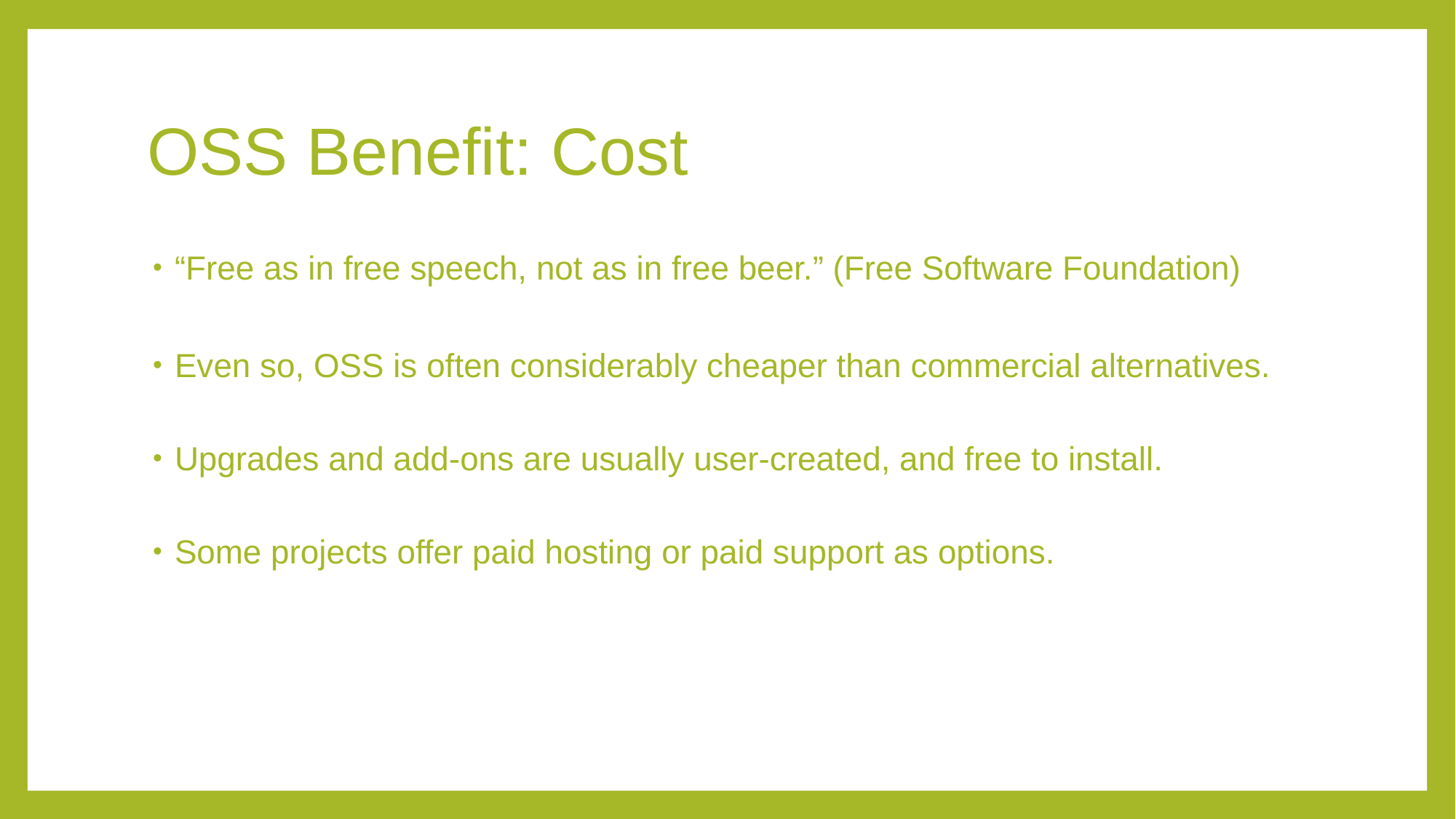

# OSS Benefit: Cost
“Free as in free speech, not as in free beer.” (Free Software Foundation)
Even so, OSS is often considerably cheaper than commercial alternatives.
Upgrades and add-ons are usually user-created, and free to install.
Some projects offer paid hosting or paid support as options.